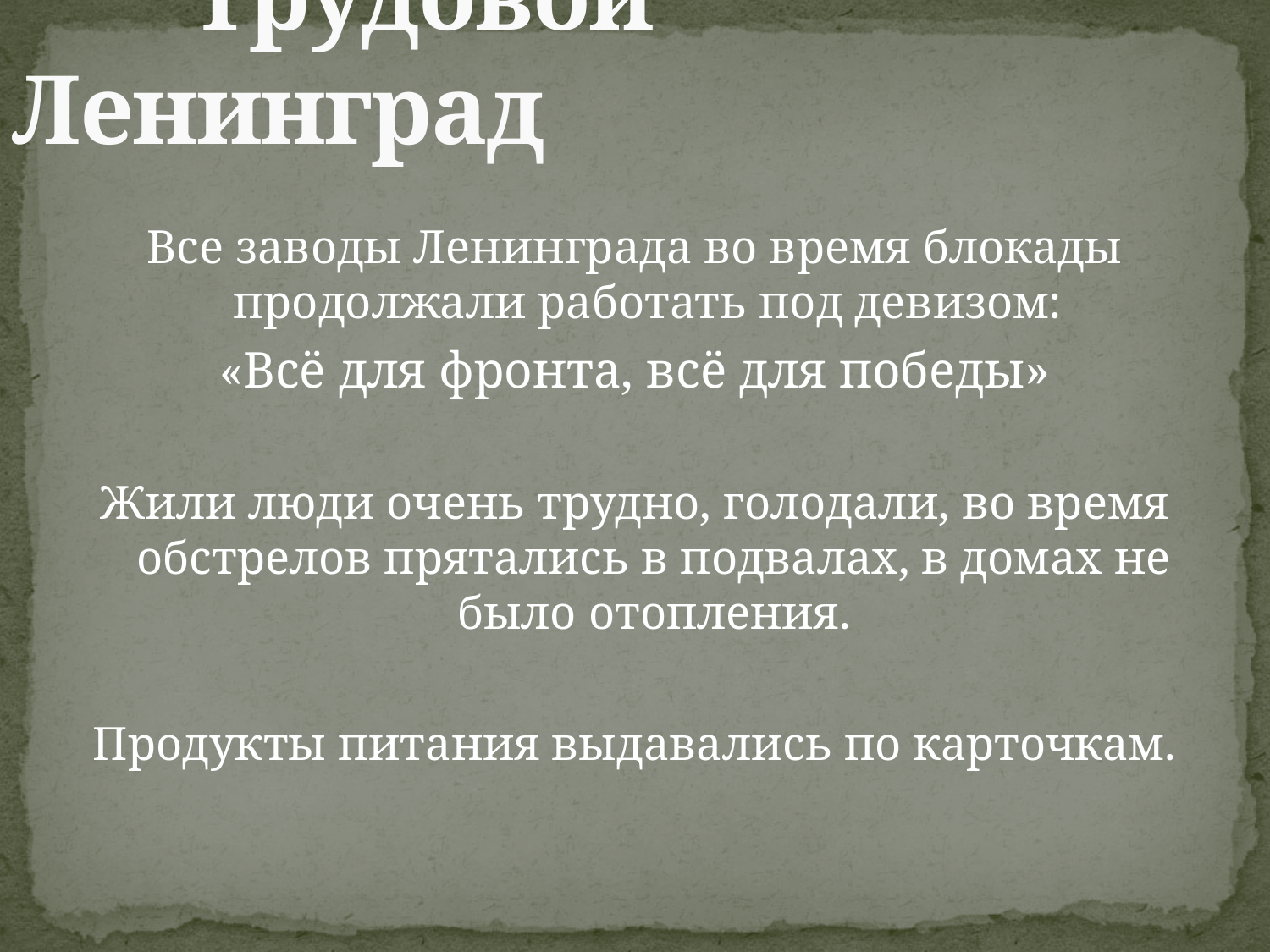

# Трудовой Ленинград
Все заводы Ленинграда во время блокады продолжали работать под девизом:
«Всё для фронта, всё для победы»

Жили люди очень трудно, голодали, во время обстрелов прятались в подвалах, в домах не было отопления.

Продукты питания выдавались по карточкам.